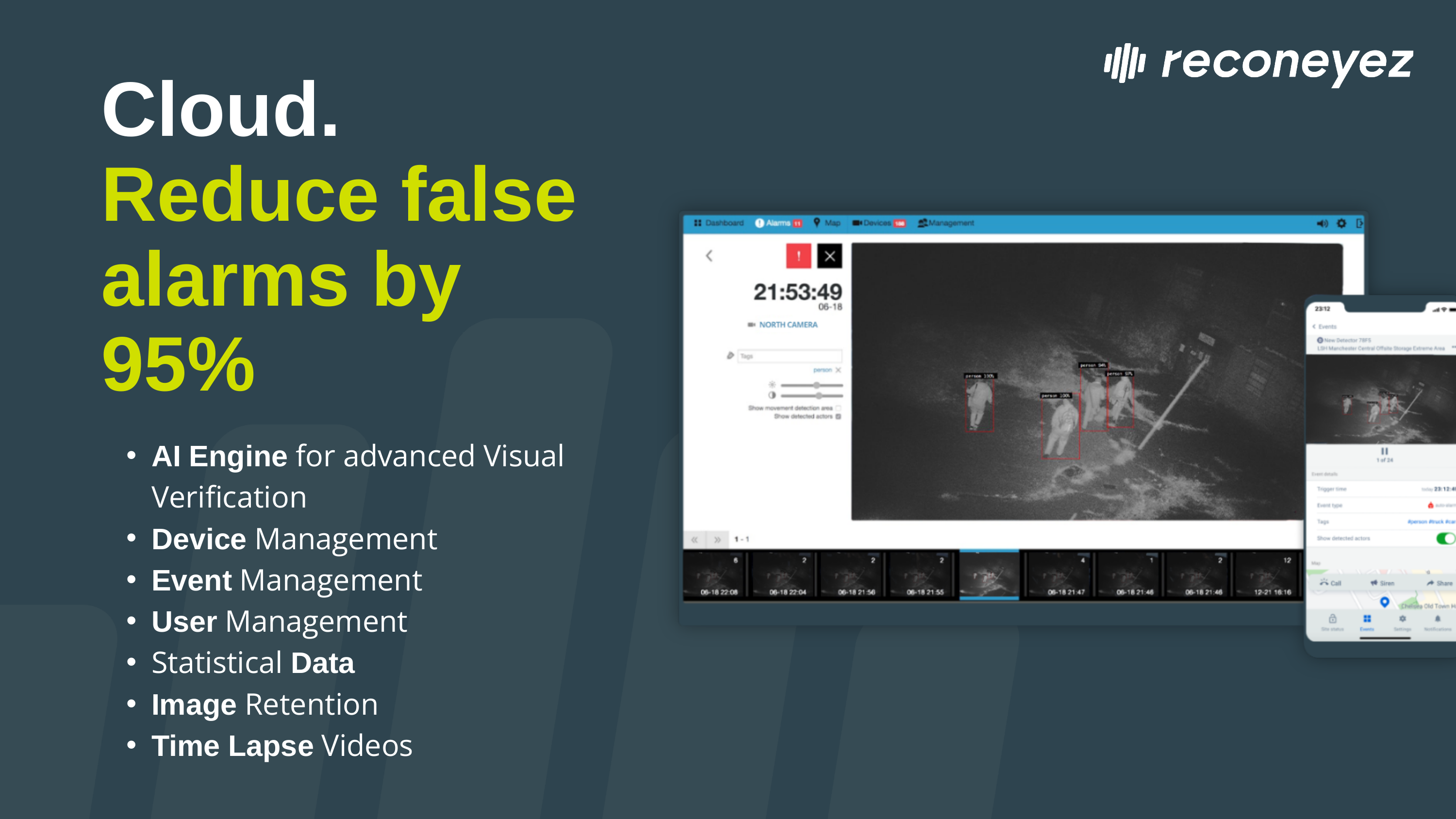

Cloud. Reduce false alarms by 95%

AI Engine for advanced Visual Verification
Device Management
Event Management
User Management
Statistical Data
Image Retention
Time Lapse Videos